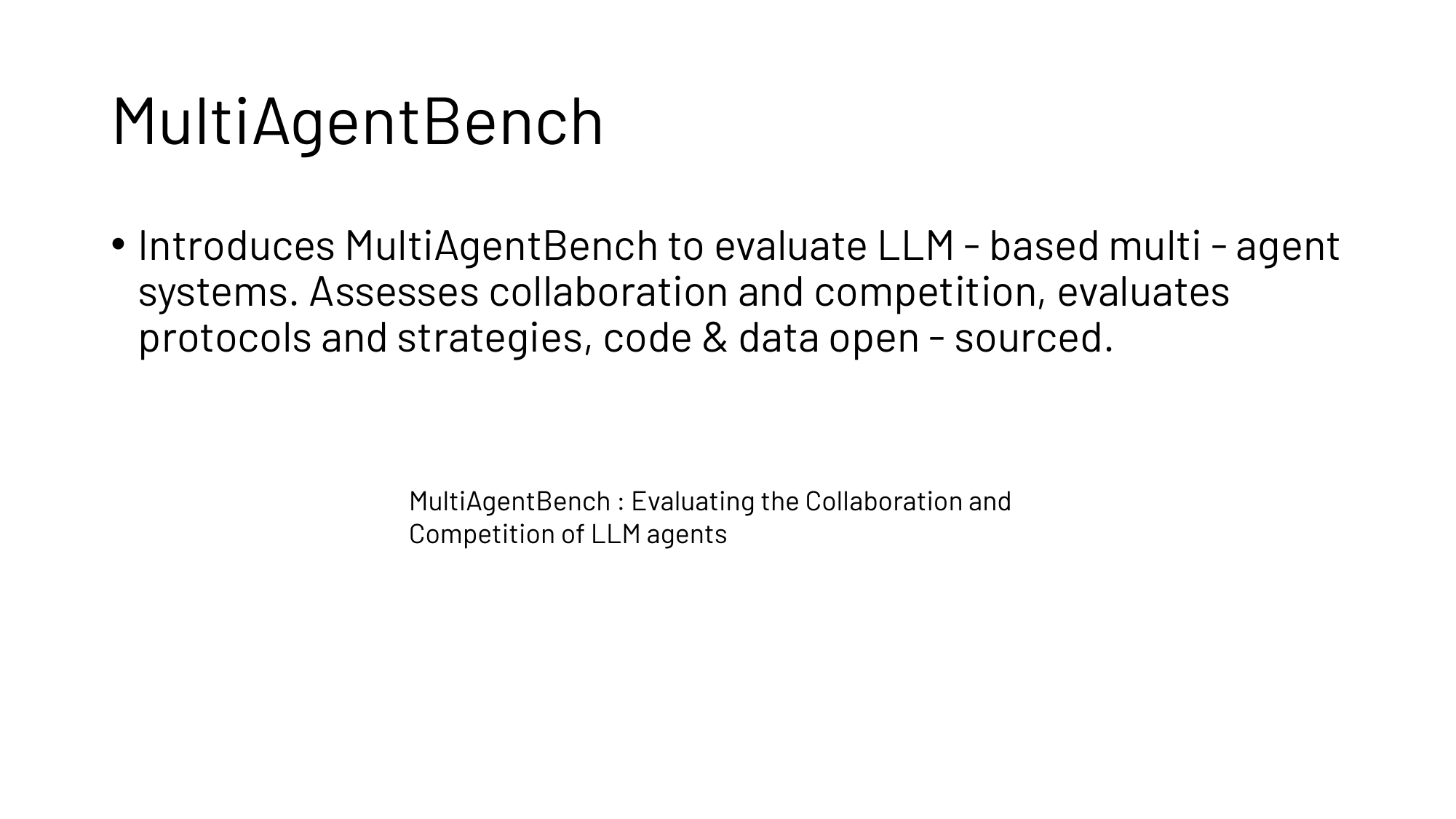

# MultiAgentBench
Introduces MultiAgentBench to evaluate LLM - based multi - agent systems. Assesses collaboration and competition, evaluates protocols and strategies, code & data open - sourced.
MultiAgentBench : Evaluating the Collaboration and Competition of LLM agents